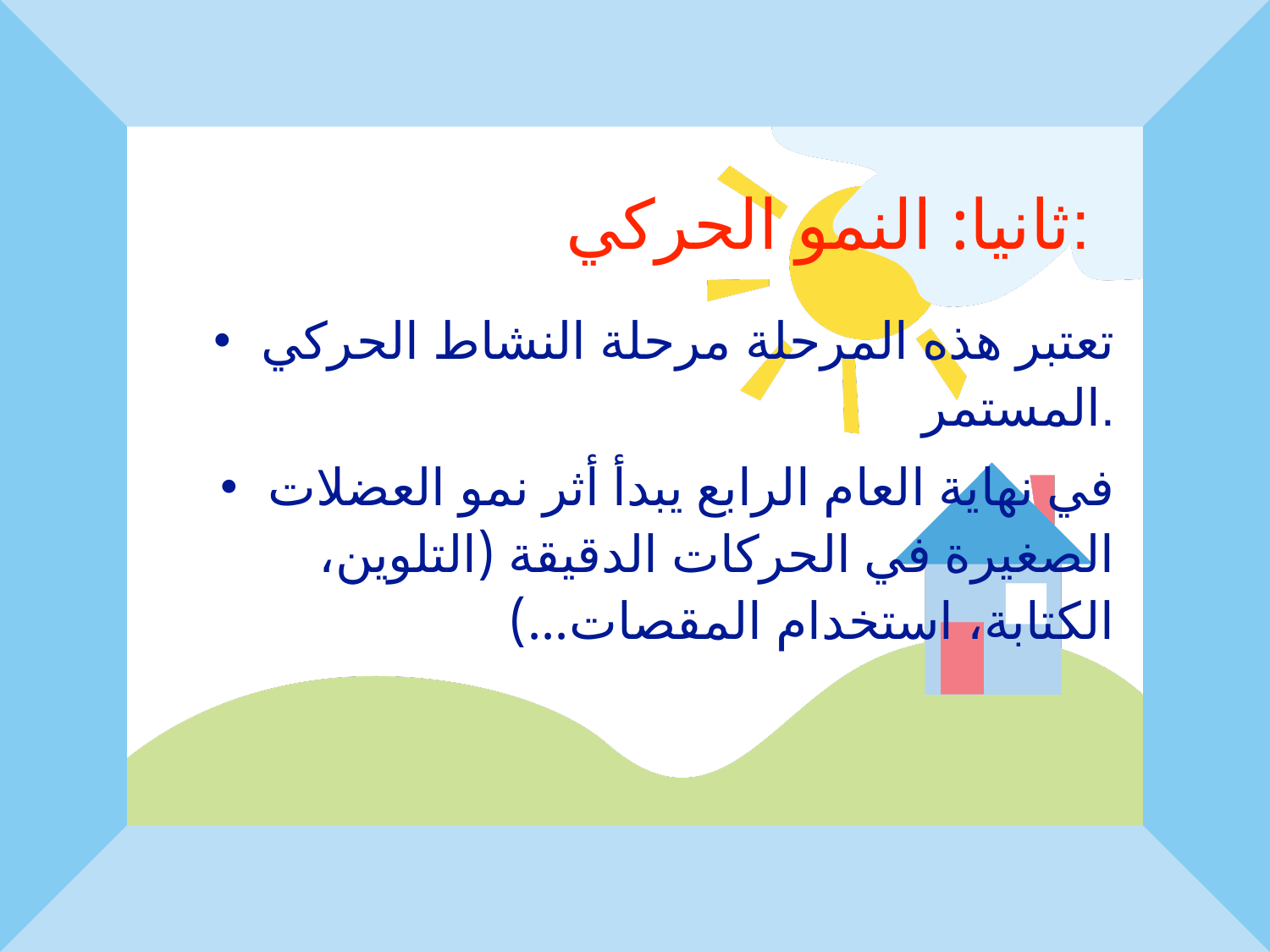

ثانيا: النمو الحركي:
تعتبر هذه المرحلة مرحلة النشاط الحركي المستمر.
في نهاية العام الرابع يبدأ أثر نمو العضلات الصغيرة في الحركات الدقيقة (التلوين، الكتابة، استخدام المقصات...)